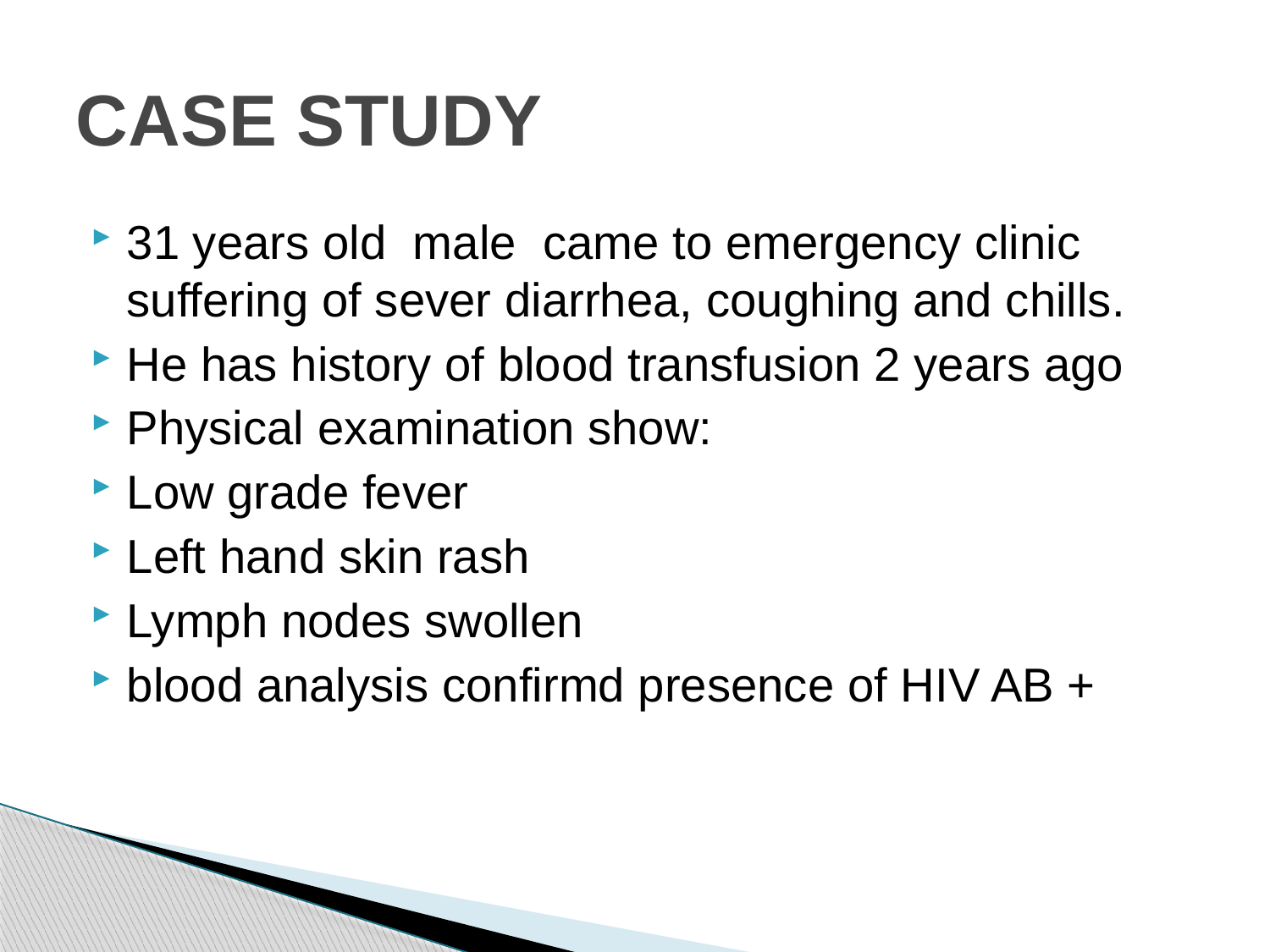

# CASE STUDY
31 years old  male  came to emergency clinic suffering of sever diarrhea, coughing and chills.
He has history of blood transfusion 2 years ago
Physical examination show:
Low grade fever
Left hand skin rash
Lymph nodes swollen
blood analysis confirmd presence of HIV AB +